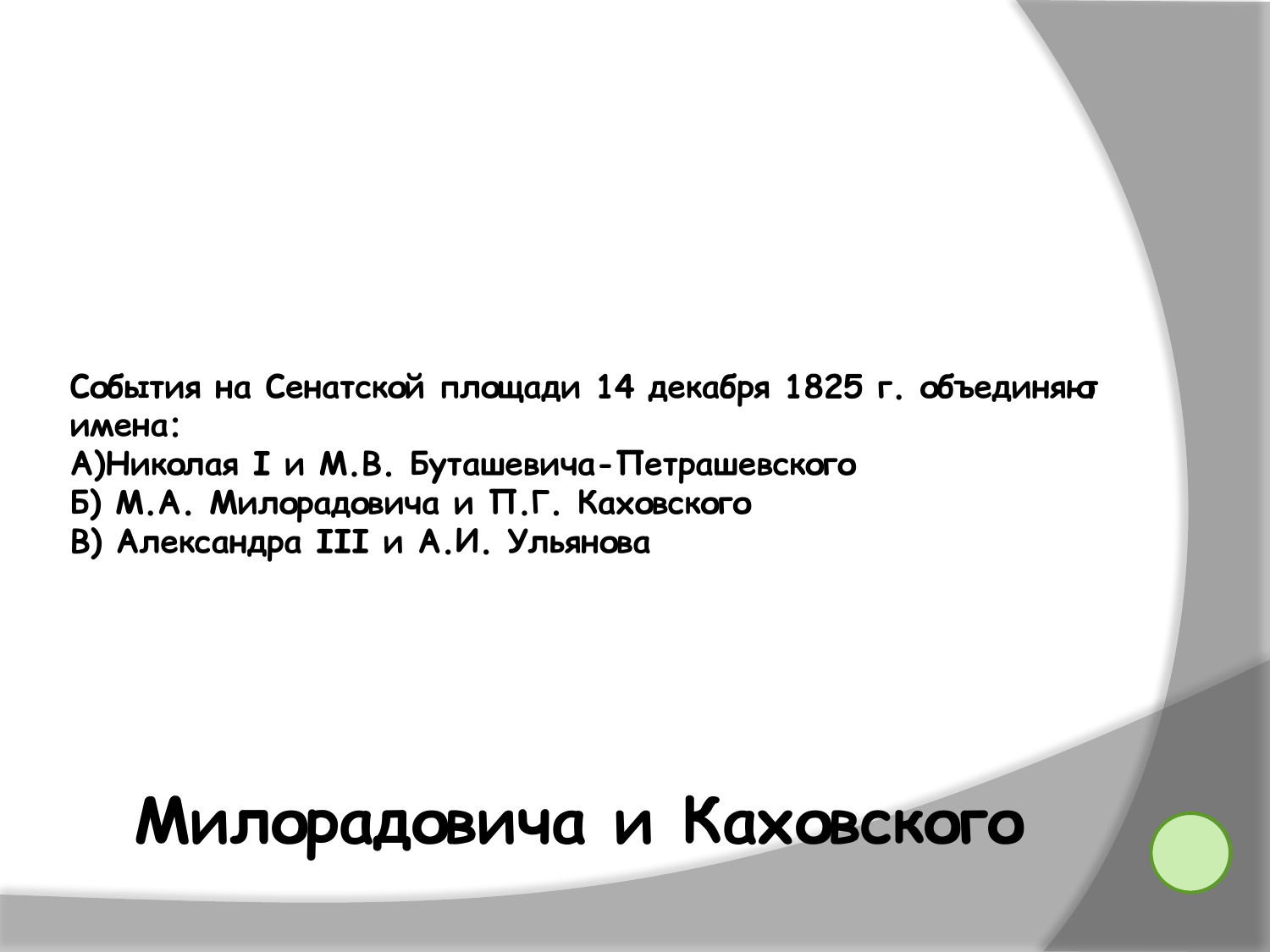

# События на Сенатской площади 14 декабря 1825 г. объединяют имена: А)Николая I и М.В. Буташевича-Петрашевского Б) М.А. Милорадовича и П.Г. Каховского В) Александра III и А.И. Ульянова
 Милорадовича и Каховского